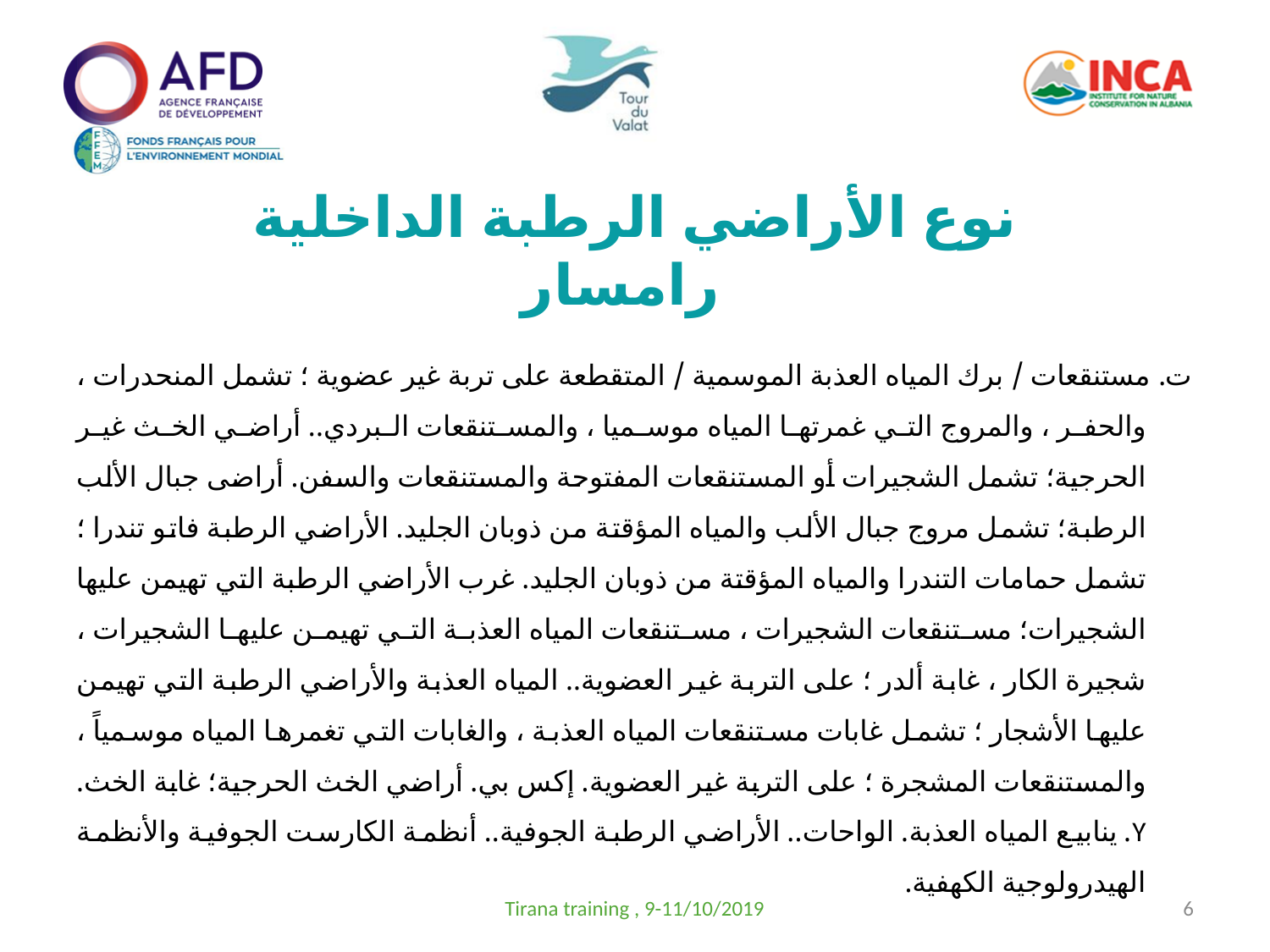

# نوع الأراضي الرطبة الداخلية رامسار
ت. مستنقعات / برك المياه العذبة الموسمية / المتقطعة على تربة غير عضوية ؛ تشمل المنحدرات ، والحفر ، والمروج التي غمرتها المياه موسميا ، والمستنقعات البردي.. أراضي الخث غير الحرجية؛ تشمل الشجيرات أو المستنقعات المفتوحة والمستنقعات والسفن. أراضى جبال الألب الرطبة؛ تشمل مروج جبال الألب والمياه المؤقتة من ذوبان الجليد. الأراضي الرطبة فاتو تندرا ؛ تشمل حمامات التندرا والمياه المؤقتة من ذوبان الجليد. غرب الأراضي الرطبة التي تهيمن عليها الشجيرات؛ مستنقعات الشجيرات ، مستنقعات المياه العذبة التي تهيمن عليها الشجيرات ، شجيرة الكار ، غابة ألدر ؛ على التربة غير العضوية.. المياه العذبة والأراضي الرطبة التي تهيمن عليها الأشجار ؛ تشمل غابات مستنقعات المياه العذبة ، والغابات التي تغمرها المياه موسمياً ، والمستنقعات المشجرة ؛ على التربة غير العضوية. إكس بي. أراضي الخث الحرجية؛ غابة الخث. Y. ينابيع المياه العذبة. الواحات.. الأراضي الرطبة الجوفية.. أنظمة الكارست الجوفية والأنظمة الهيدرولوجية الكهفية.
Tirana training , 9-11/10/2019
6